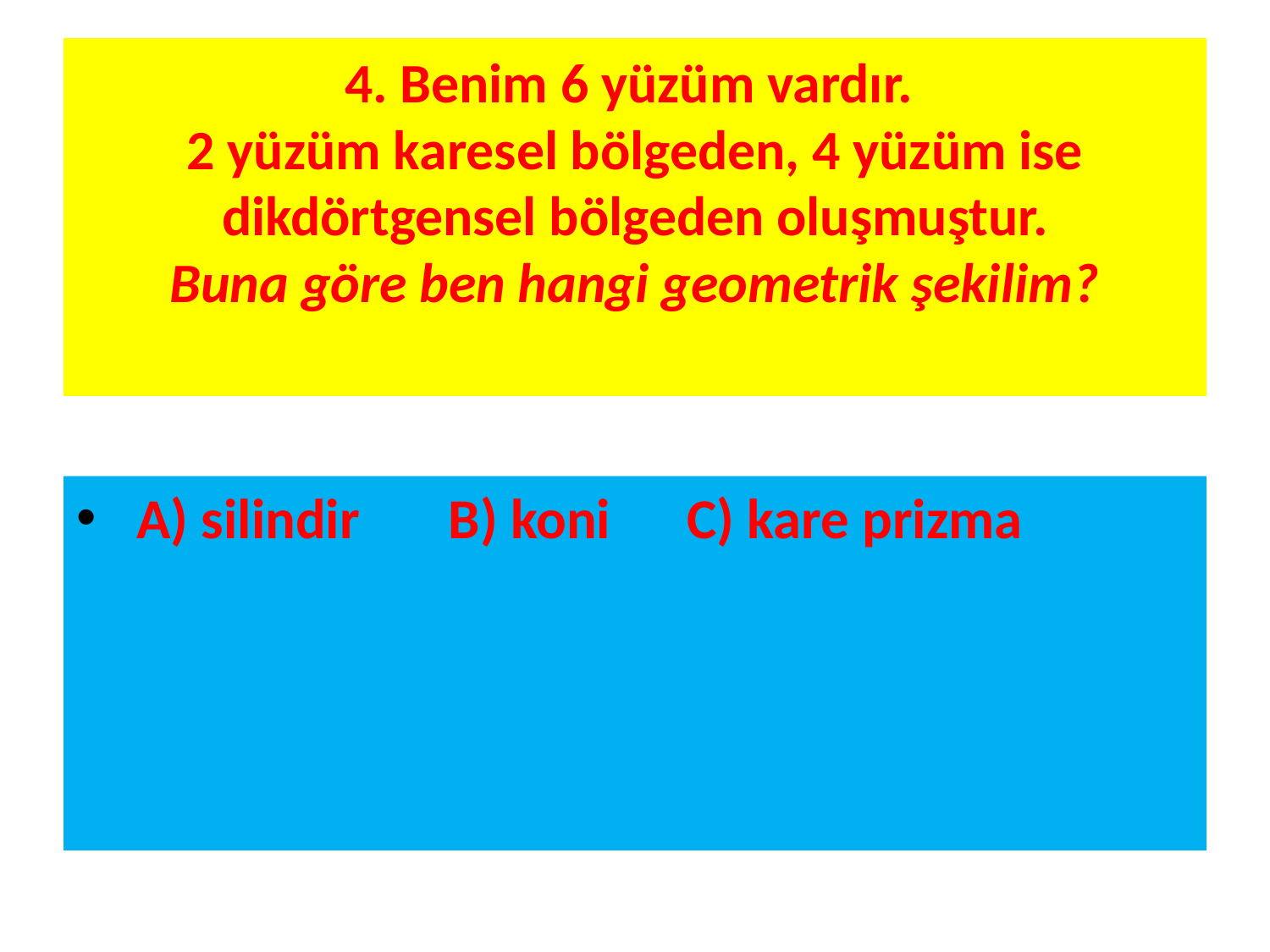

# 4. Benim 6 yüzüm vardır. 2 yüzüm karesel bölgeden, 4 yüzüm ise dikdörtgensel bölgeden oluşmuştur. Buna göre ben hangi geometrik şekilim?
 A) silindir       B) koni      C) kare prizma